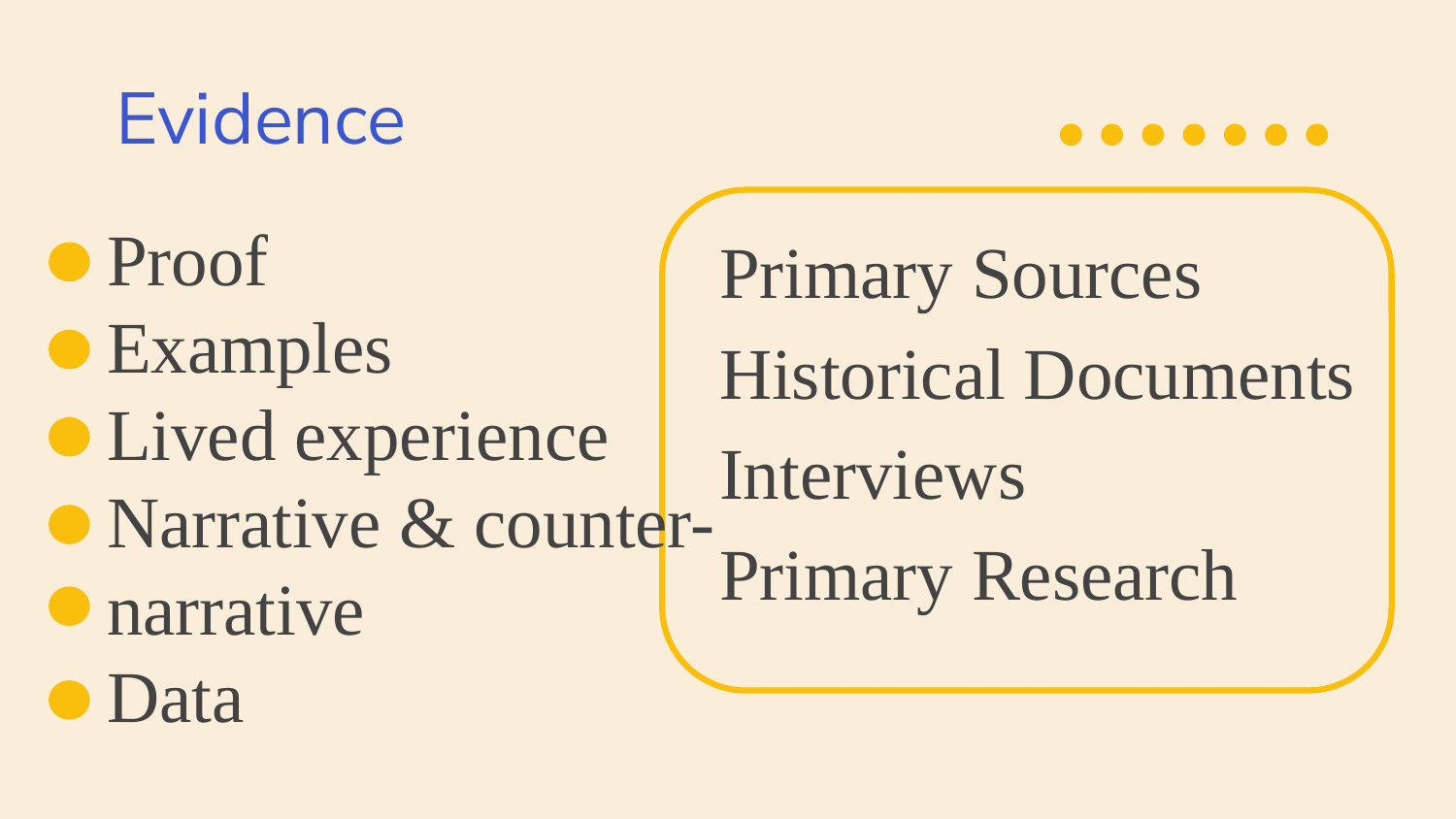

Evidence

Primary Sources
Historical Documents
Interviews
Primary Research
Proof
Examples
Lived experience
Narrative & counter-narrative
Data